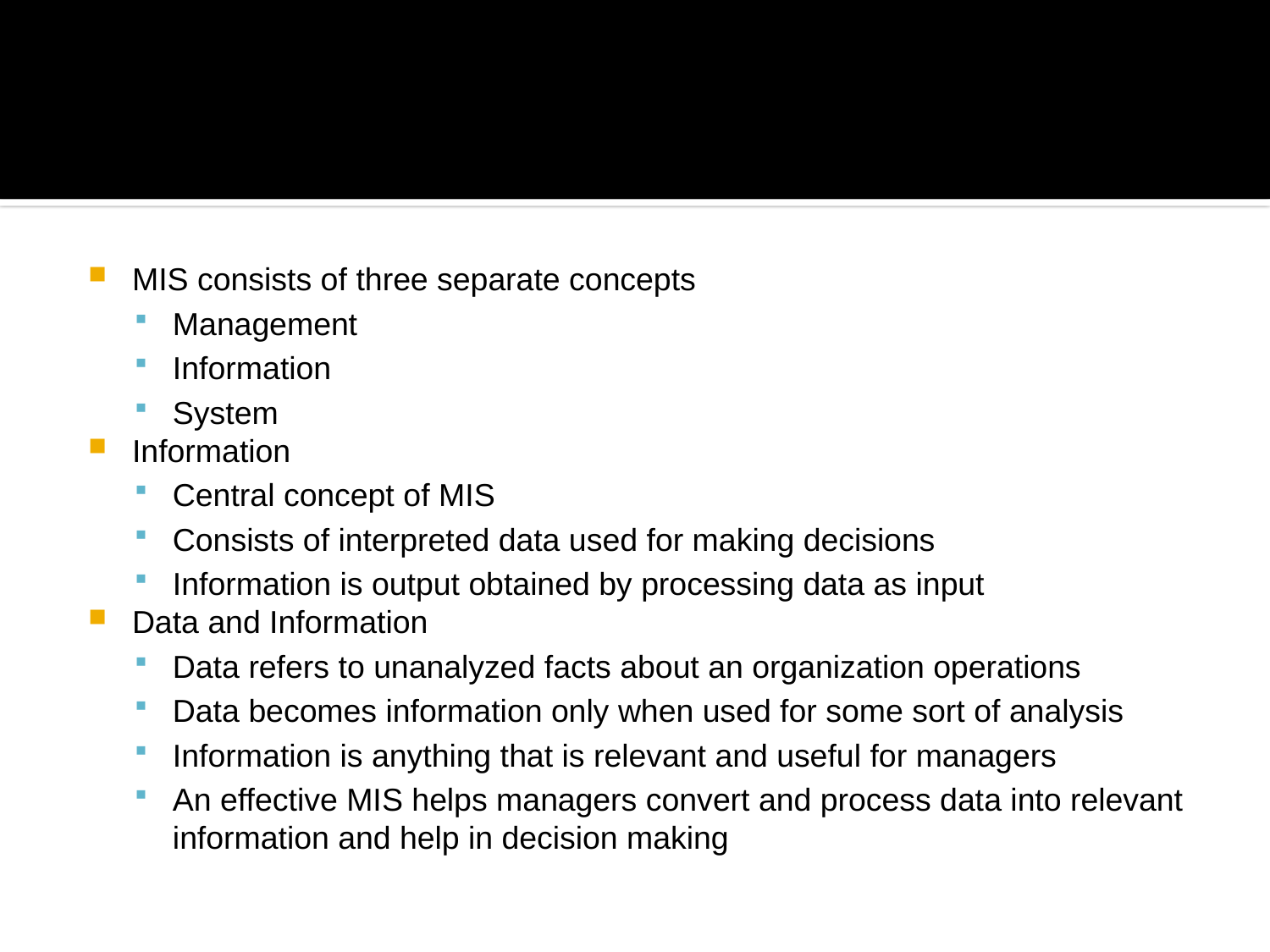

#
MIS consists of three separate concepts
Management
Information
System
Information
Central concept of MIS
Consists of interpreted data used for making decisions
Information is output obtained by processing data as input
Data and Information
Data refers to unanalyzed facts about an organization operations
Data becomes information only when used for some sort of analysis
Information is anything that is relevant and useful for managers
An effective MIS helps managers convert and process data into relevant information and help in decision making